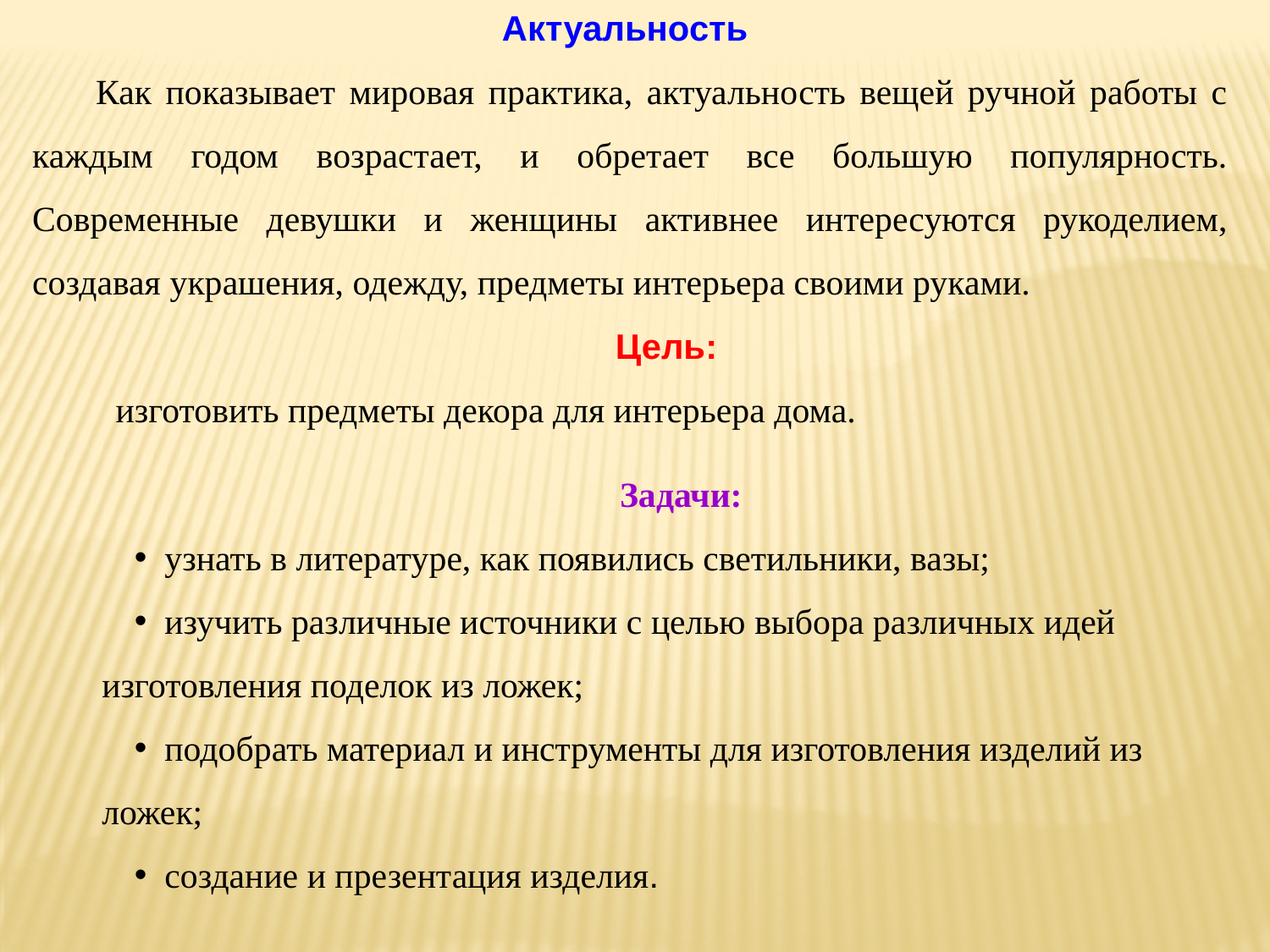

Актуальность
Как показывает мировая практика, актуальность вещей ручной работы с каждым годом возрастает, и обретает все большую популярность. Современные девушки и женщины активнее интересуются рукоделием, создавая украшения, одежду, предметы интерьера своими руками.

Цель:
изготовить предметы декора для интерьера дома.
Задачи:
узнать в литературе, как появились светильники, вазы;
изучить различные источники с целью выбора различных идей изготовления поделок из ложек;
подобрать материал и инструменты для изготовления изделий из ложек;
создание и презентация изделия.